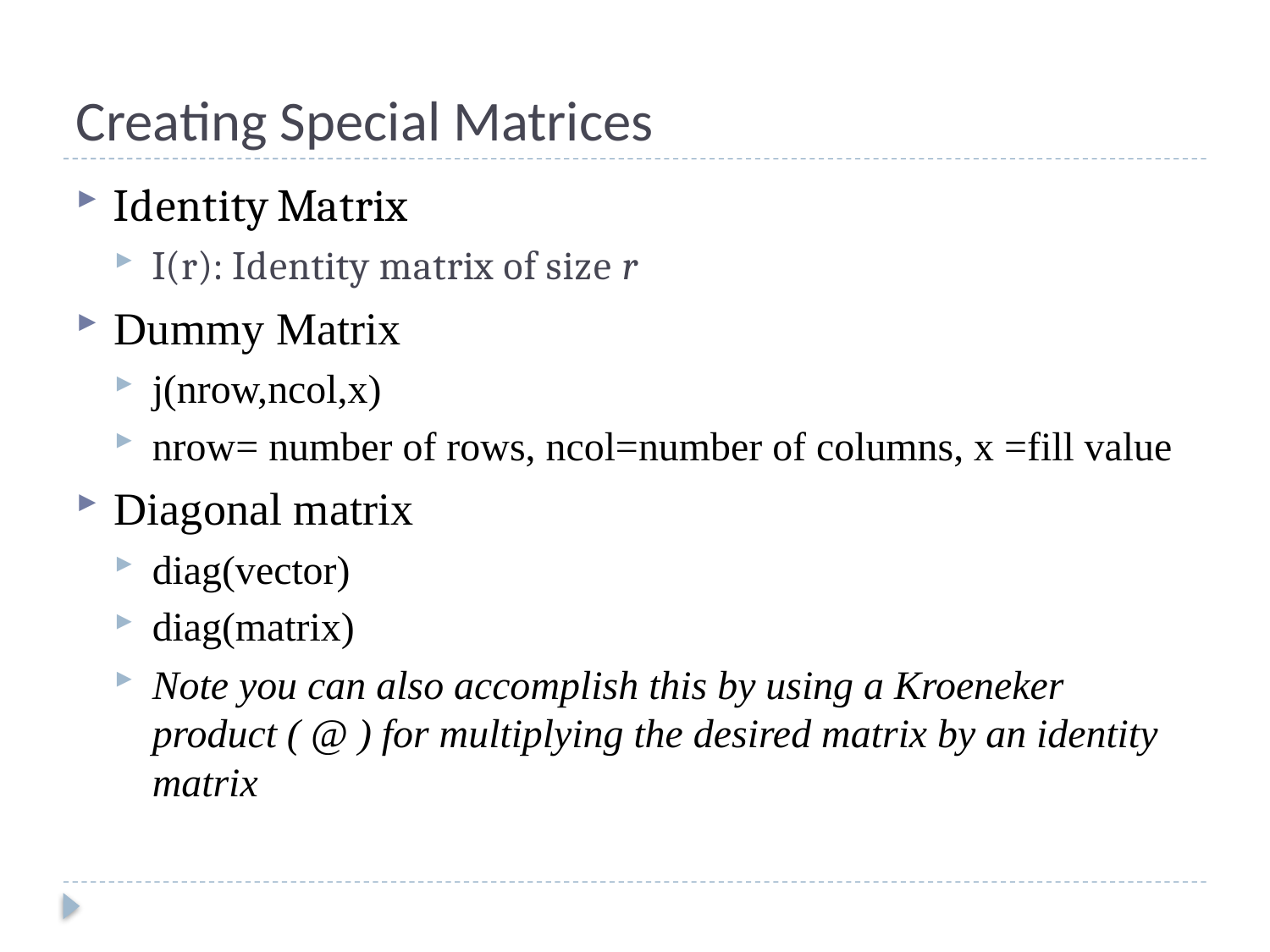

# Creating Special Matrices
Identity Matrix
I(r): Identity matrix of size r
Dummy Matrix
j(nrow,ncol,x)
nrow= number of rows, ncol=number of columns, x =fill value
Diagonal matrix
diag(vector)
diag(matrix)
Note you can also accomplish this by using a Kroeneker product ( @ ) for multiplying the desired matrix by an identity matrix